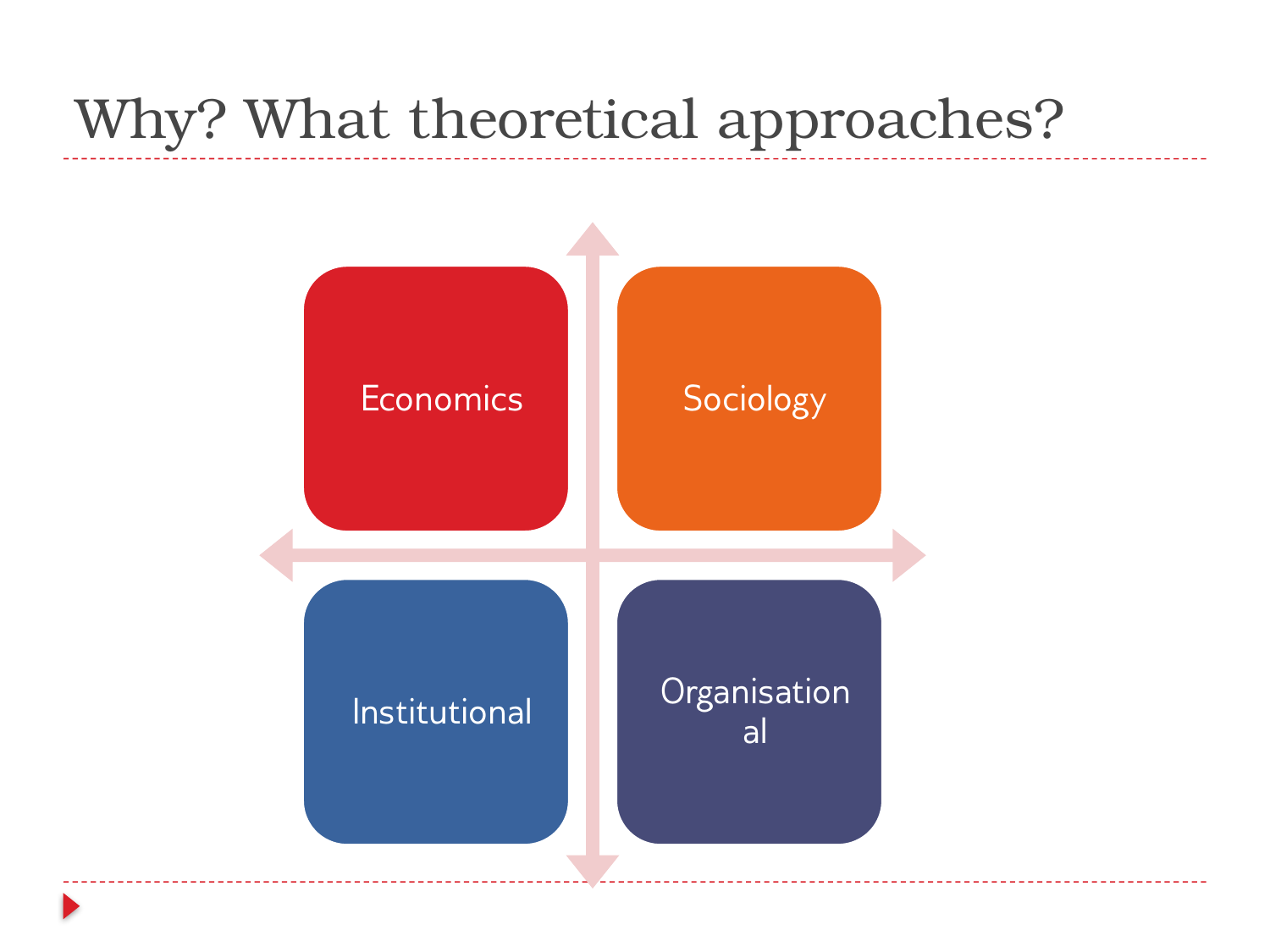

# Why? What theoretical approaches?
Economics
Sociology
Institutional
Organisational